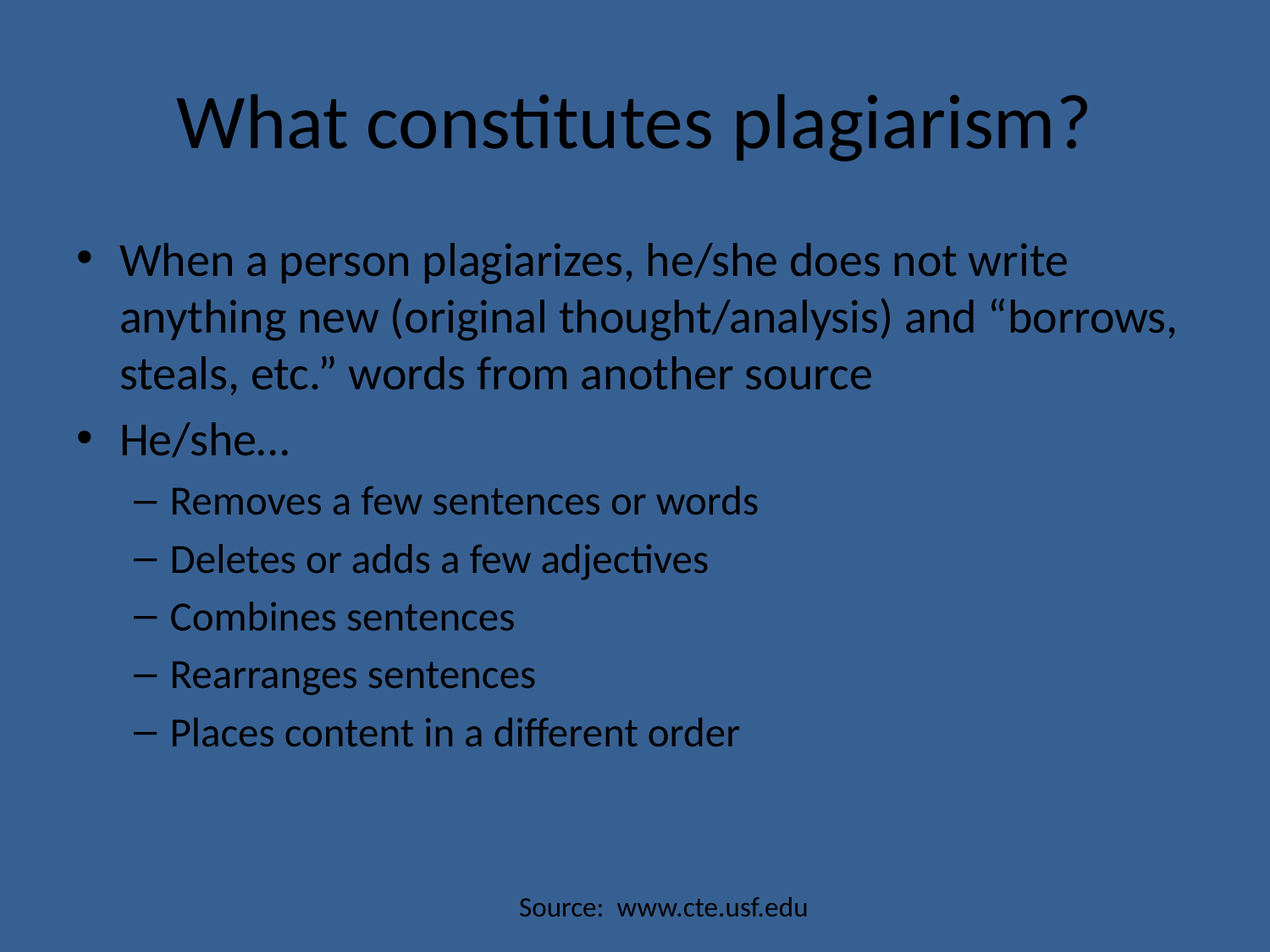

# What constitutes plagiarism?
When a person plagiarizes, he/she does not write anything new (original thought/analysis) and “borrows, steals, etc.” words from another source
He/she…
Removes a few sentences or words
Deletes or adds a few adjectives
Combines sentences
Rearranges sentences
Places content in a different order

Source:  www.cte.usf.edu